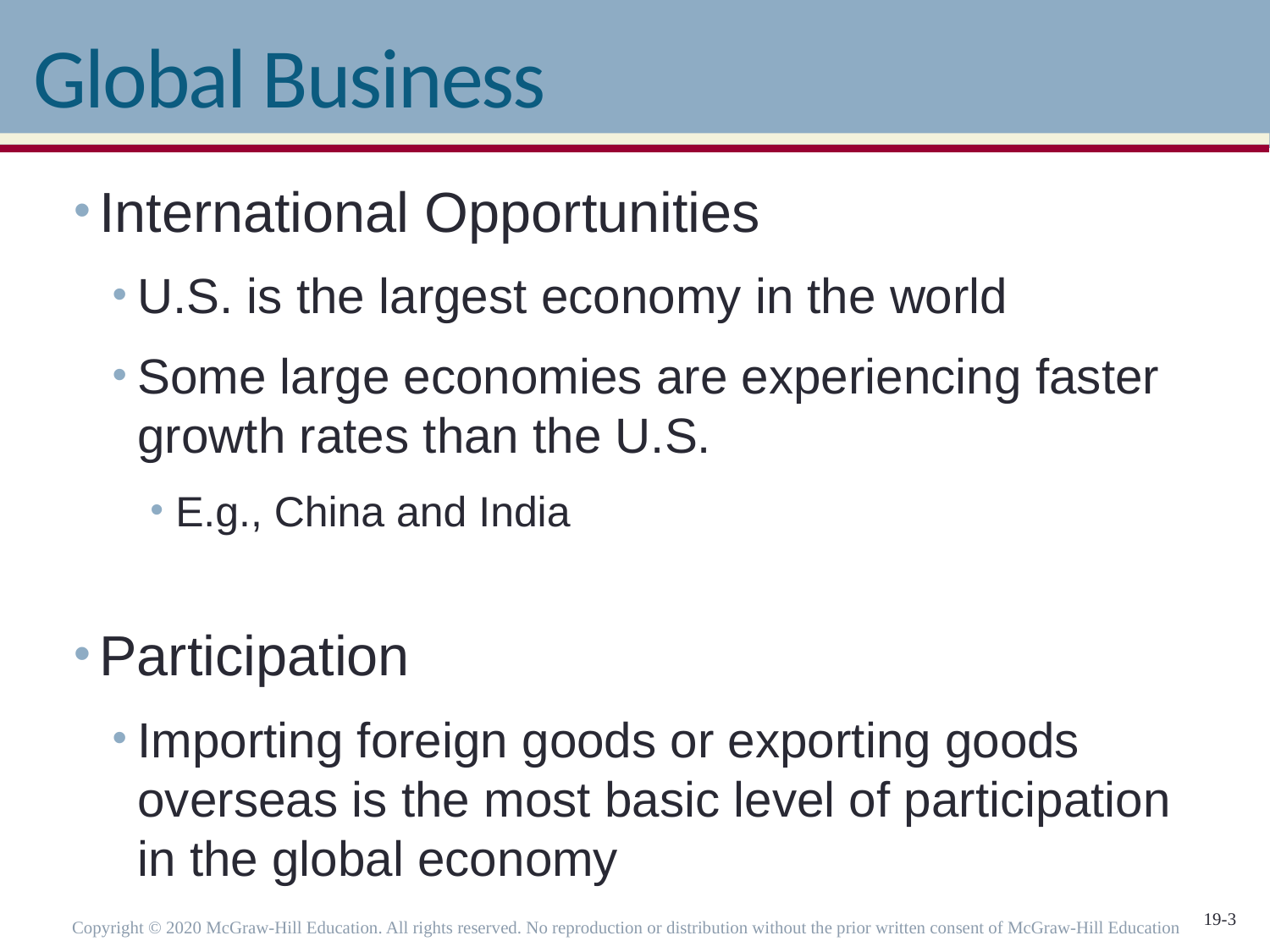

# Global Business
International Opportunities
U.S. is the largest economy in the world
Some large economies are experiencing faster growth rates than the U.S.
E.g., China and India

Participation
Importing foreign goods or exporting goods overseas is the most basic level of participation in the global economy
Copyright © 2020 McGraw-Hill Education. All rights reserved. No reproduction or distribution without the prior written consent of McGraw-Hill Education